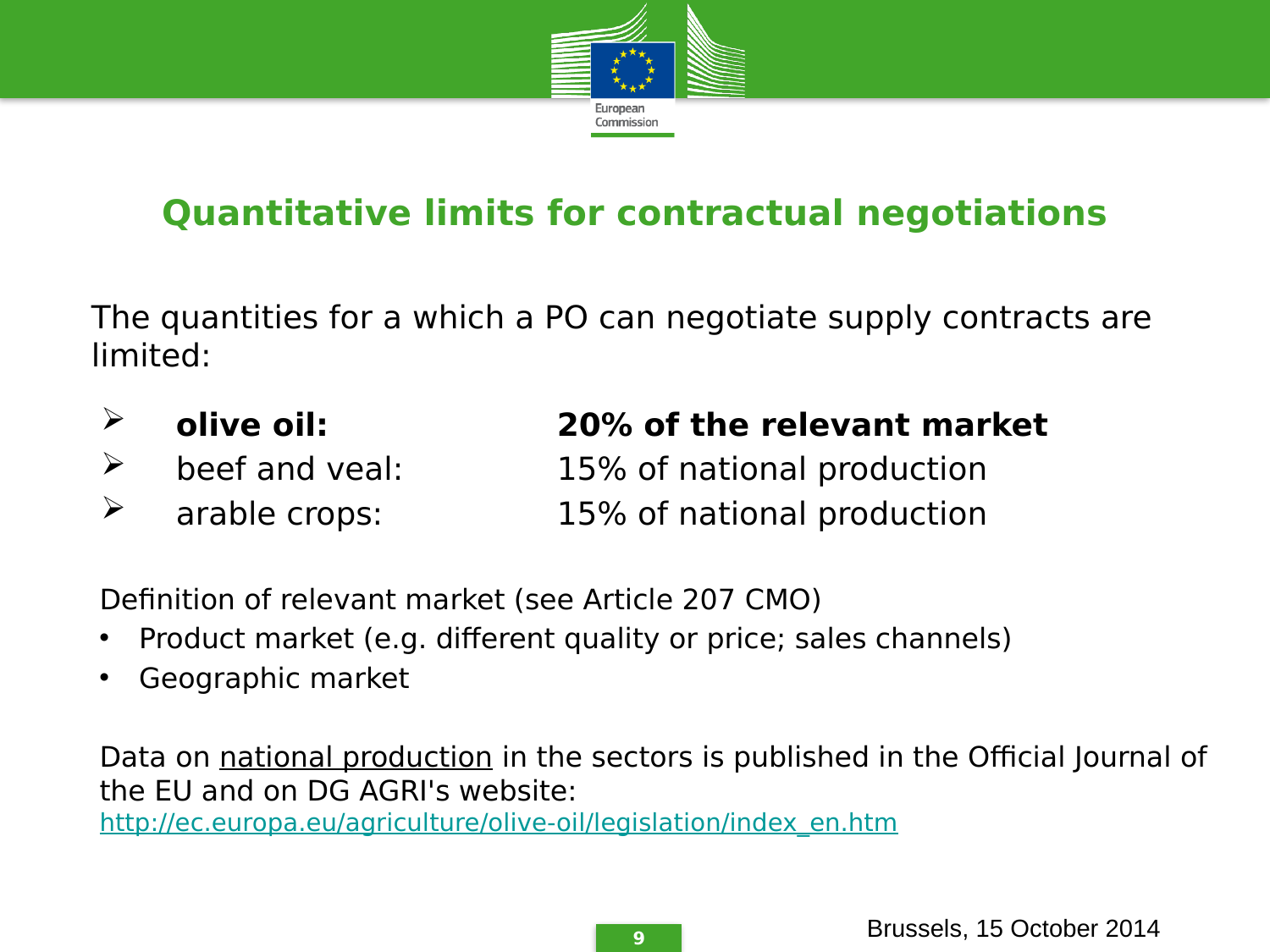

# Quantitative limits for contractual negotiations

The quantities for a which a PO can negotiate supply contracts are limited:

­olive oil: 		20% of the relevant market
­beef and veal: 		15% of national production
­arable crops: 		15% of national production

	Definition of relevant market (see Article 207 CMO)
Product market (e.g. different quality or price; sales channels)
Geographic market

	Data on national production in the sectors is published in the Official Journal of the EU and on DG AGRI's website:
http://ec.europa.eu/agriculture/olive-oil/legislation/index_en.htm

OR
Brussels, 15 October 2014
9